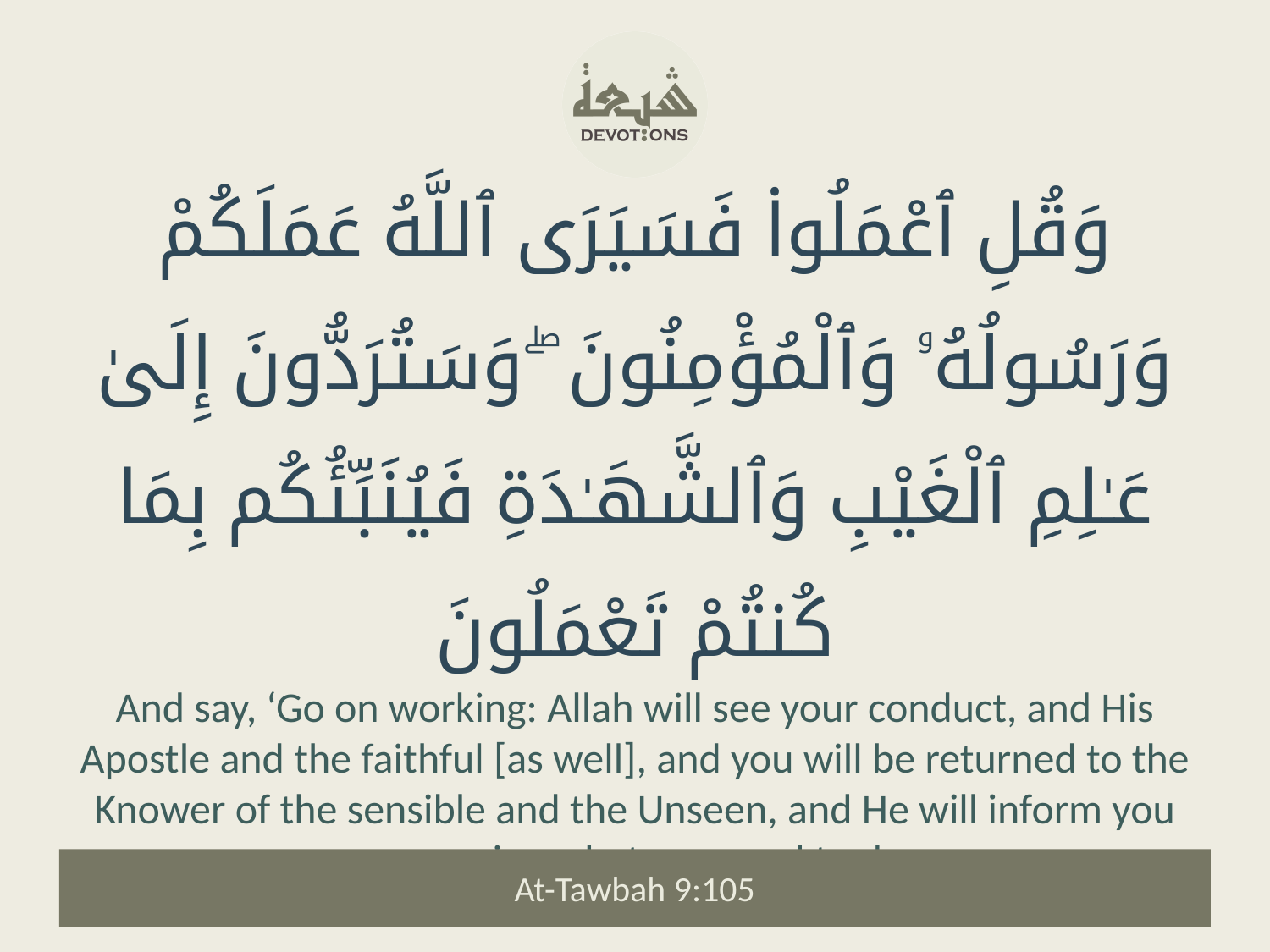

وَقُلِ ٱعْمَلُوا۟ فَسَيَرَى ٱللَّهُ عَمَلَكُمْ وَرَسُولُهُۥ وَٱلْمُؤْمِنُونَ ۖ وَسَتُرَدُّونَ إِلَىٰ عَـٰلِمِ ٱلْغَيْبِ وَٱلشَّهَـٰدَةِ فَيُنَبِّئُكُم بِمَا كُنتُمْ تَعْمَلُونَ
And say, ‘Go on working: Allah will see your conduct, and His Apostle and the faithful [as well], and you will be returned to the Knower of the sensible and the Unseen, and He will inform you concerning what you used to do.
At-Tawbah 9:105